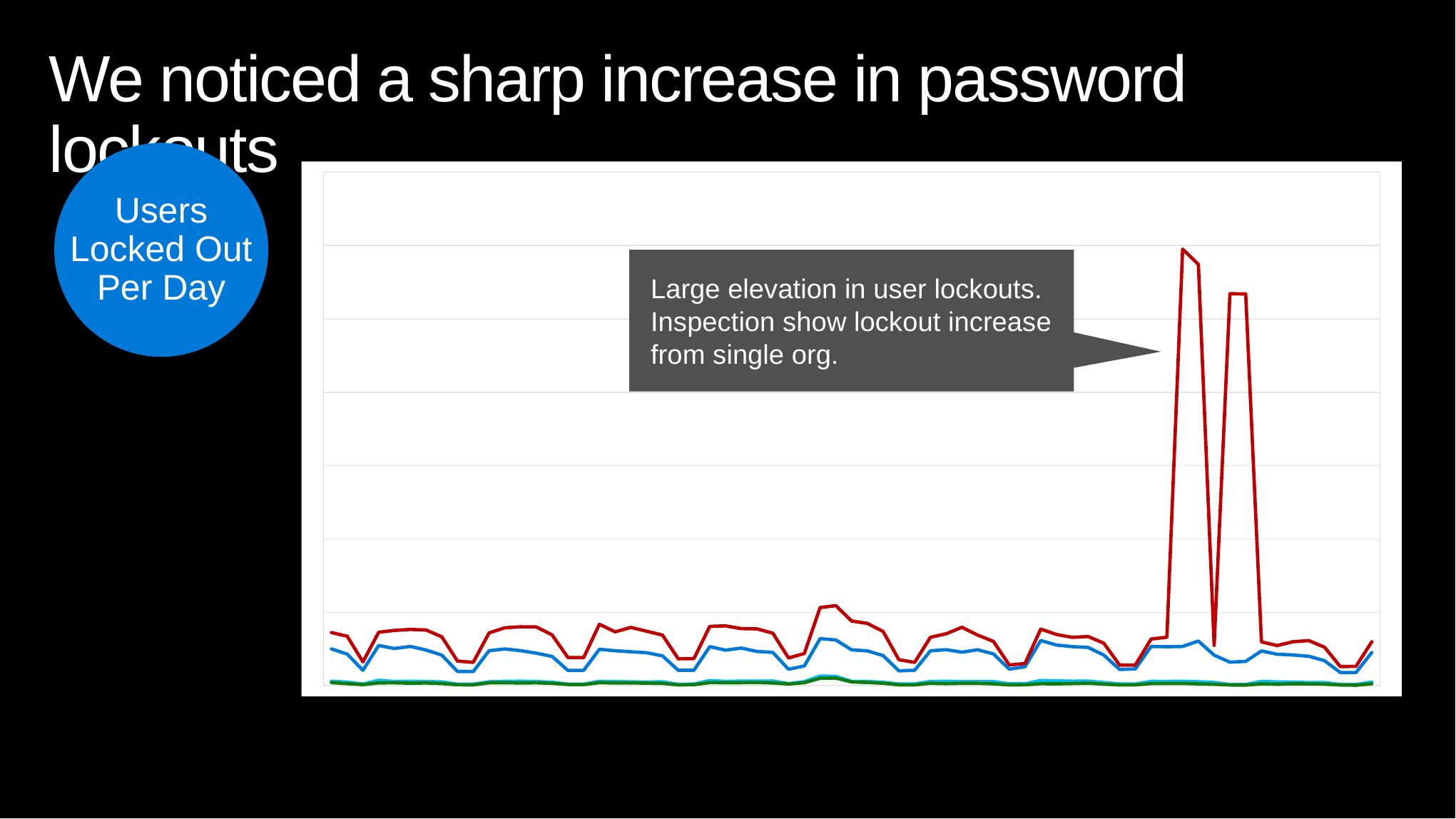

# We noticed a sharp increase in password lockouts
Users
Locked Out
Per Day

### Chart

| Category |  |  |  |  |
|---|---|---|---|---|
Large elevation in user lockouts. Inspection show lockout increase from single org.